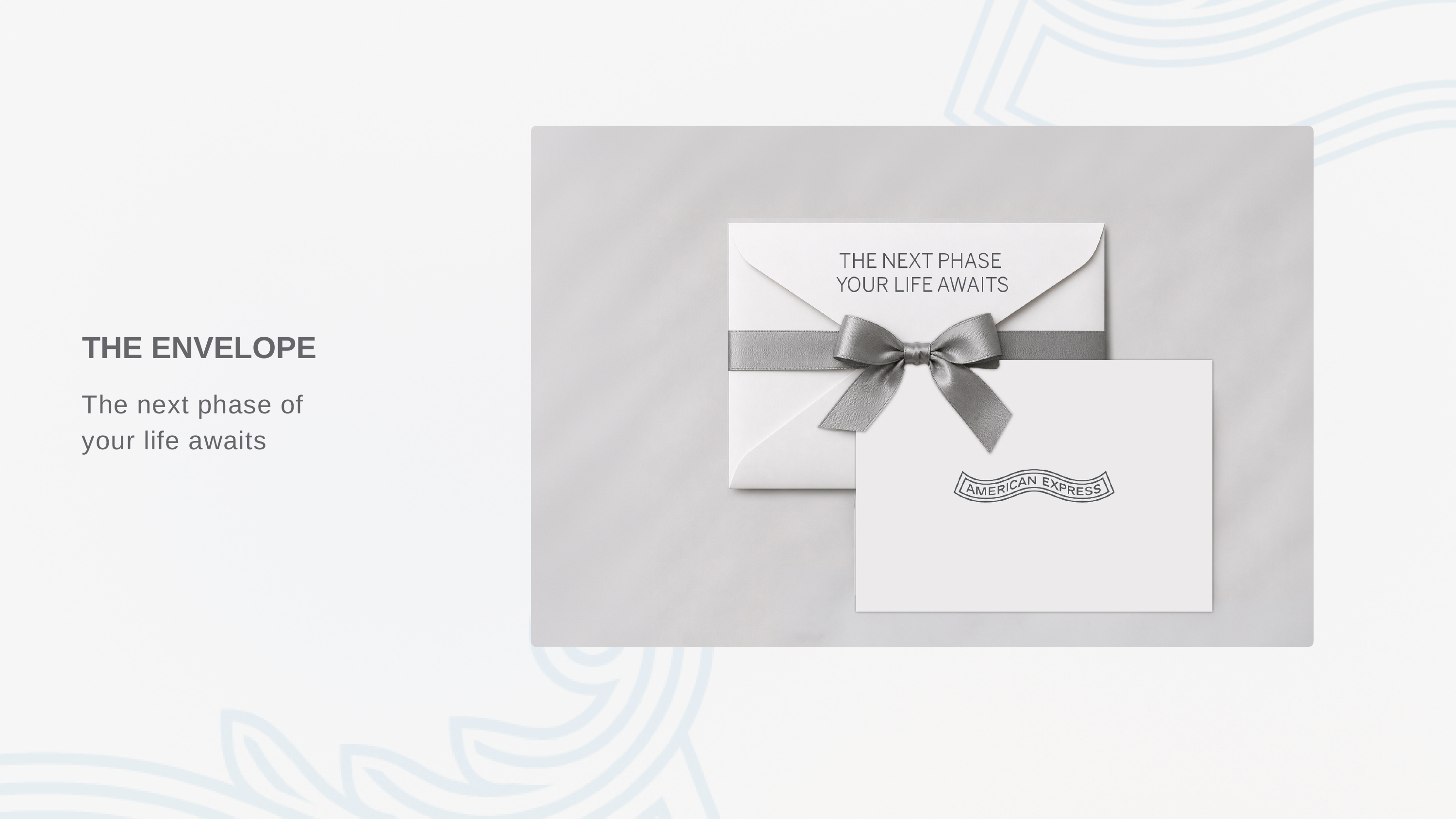

THE ENVELOPE
The next phase of your life awaits